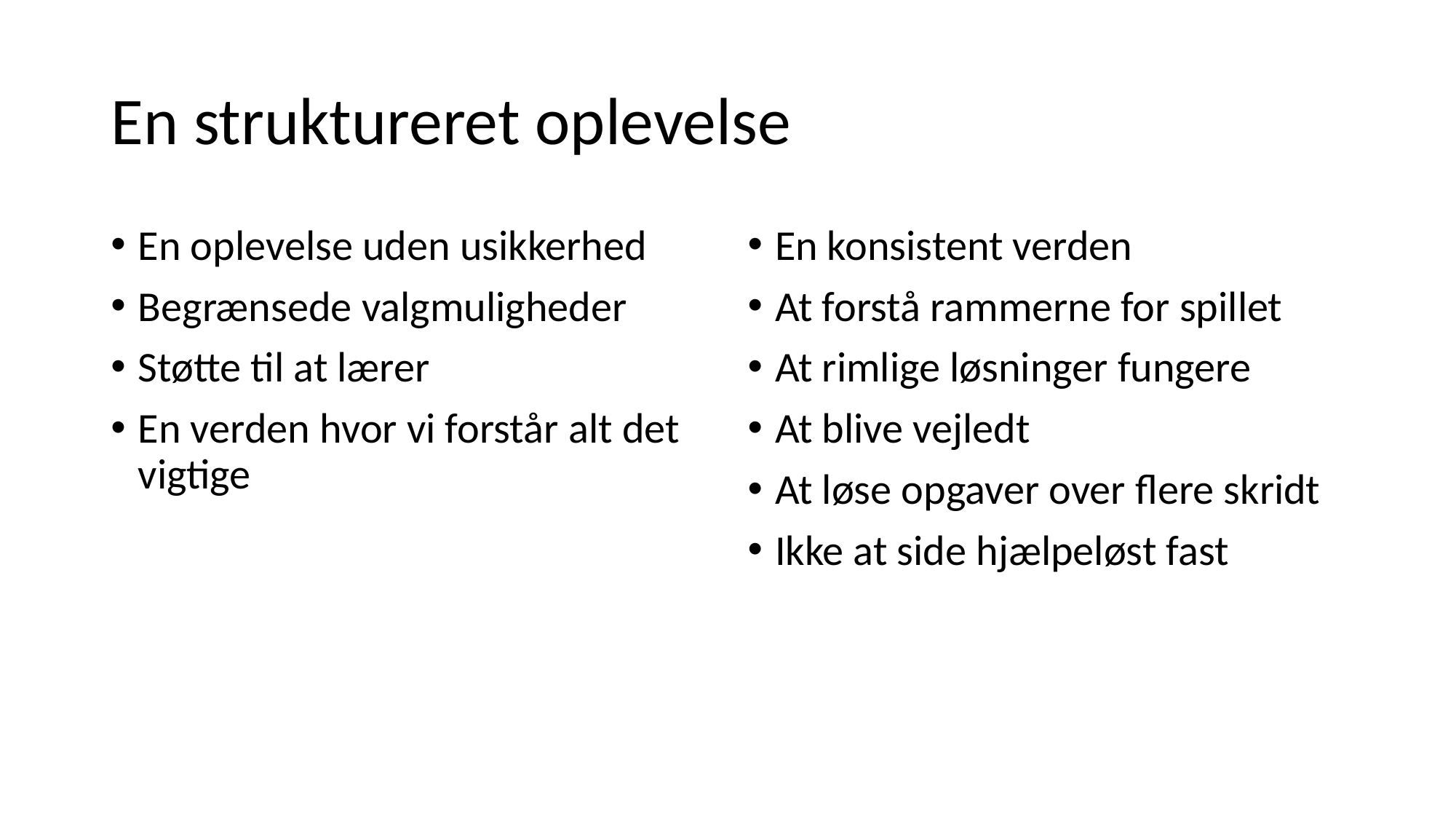

# En struktureret oplevelse
En oplevelse uden usikkerhed
Begrænsede valgmuligheder
Støtte til at lærer
En verden hvor vi forstår alt det vigtige

En konsistent verden
At forstå rammerne for spillet
At rimlige løsninger fungere
At blive vejledt
At løse opgaver over flere skridt
Ikke at side hjælpeløst fast